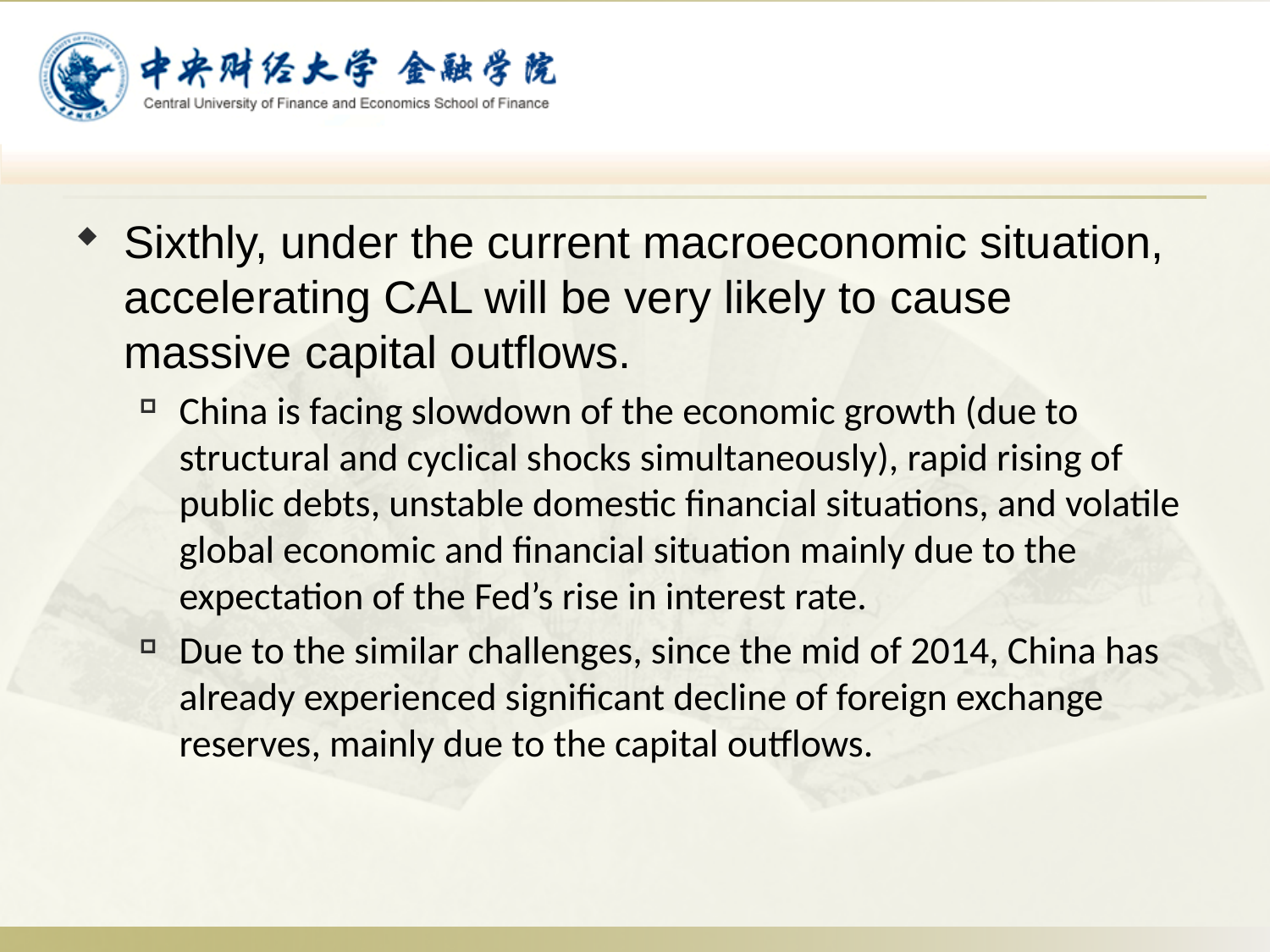

Sixthly, under the current macroeconomic situation, accelerating CAL will be very likely to cause massive capital outflows.
China is facing slowdown of the economic growth (due to structural and cyclical shocks simultaneously), rapid rising of public debts, unstable domestic financial situations, and volatile global economic and financial situation mainly due to the expectation of the Fed’s rise in interest rate.
Due to the similar challenges, since the mid of 2014, China has already experienced significant decline of foreign exchange reserves, mainly due to the capital outflows.